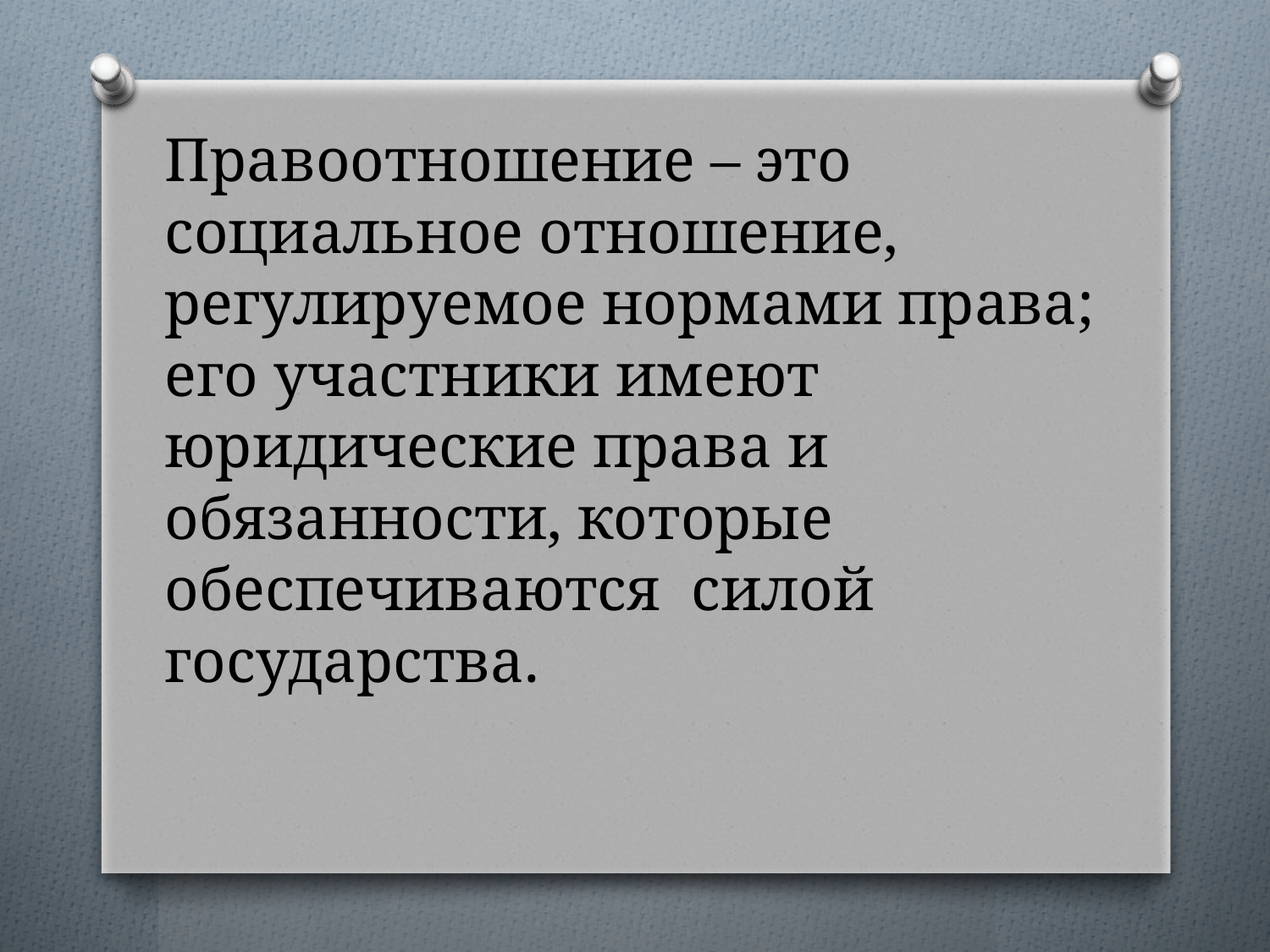

# Правоотношение – это социальное отношение, регулируемое нормами права; его участники имеют юридические права и обязанности, которые обеспечиваются  силой государства.